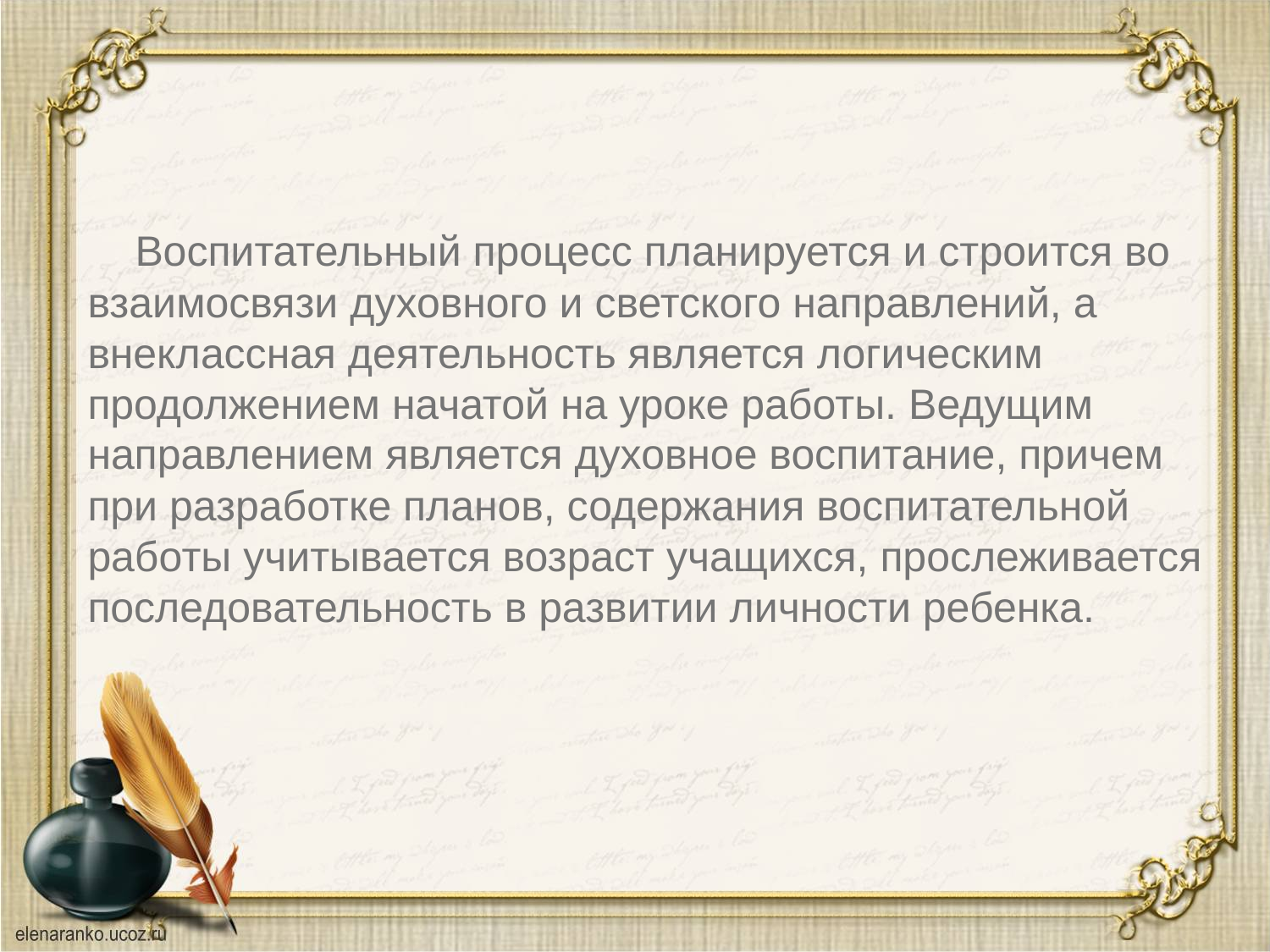

Воспитательный процесс планируется и строится во взаимосвязи духовного и светского направлений, а внеклассная деятельность является логическим продолжением начатой на уроке работы. Ведущим          направлением является духовное воспитание, причем при разработке планов, содержания воспитательной работы учитывается возраст учащихся, прослеживается последовательность в развитии личности ребенка.

#